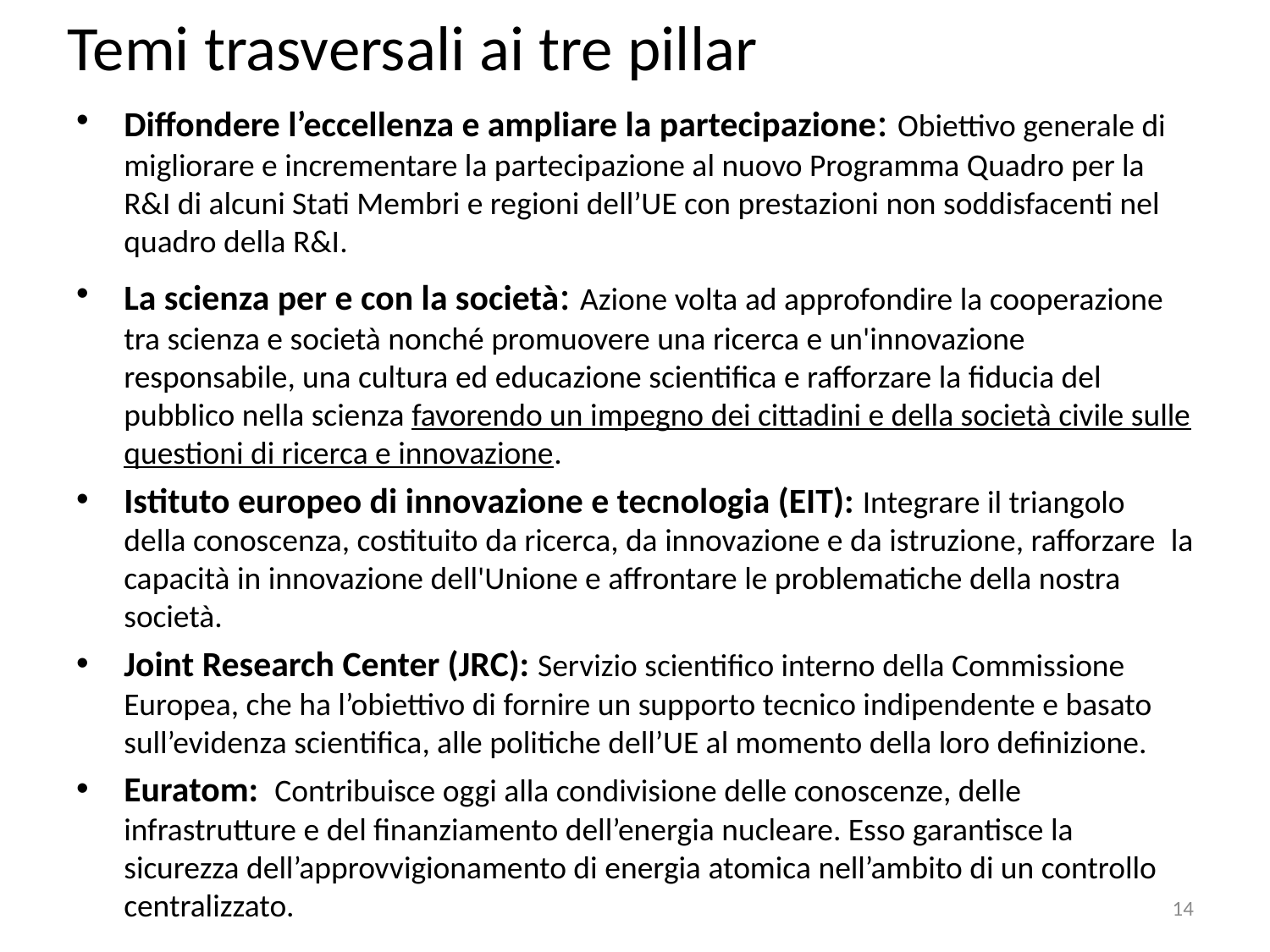

# Temi trasversali ai tre pillar
Diffondere l’eccellenza e ampliare la partecipazione: Obiettivo generale di migliorare e incrementare la partecipazione al nuovo Programma Quadro per la R&I di alcuni Stati Membri e regioni dell’UE con prestazioni non soddisfacenti nel quadro della R&I.
La scienza per e con la società: Azione volta ad approfondire la cooperazione tra scienza e società nonché promuovere una ricerca e un'innovazione responsabile, una cultura ed educazione scientifica e rafforzare la fiducia del pubblico nella scienza favorendo un impegno dei cittadini e della società civile sulle questioni di ricerca e innovazione.
Istituto europeo di innovazione e tecnologia (EIT): Integrare il triangolo della conoscenza, costituito da ricerca, da innovazione e da istruzione, rafforzare  la capacità in innovazione dell'Unione e affrontare le problematiche della nostra società.
Joint Research Center (JRC): Servizio scientifico interno della Commissione Europea, che ha l’obiettivo di fornire un supporto tecnico indipendente e basato sull’evidenza scientifica, alle politiche dell’UE al momento della loro definizione.
Euratom:  Contribuisce oggi alla condivisione delle conoscenze, delle infrastrutture e del finanziamento dell’energia nucleare. Esso garantisce la sicurezza dell’approvvigionamento di energia atomica nell’ambito di un controllo centralizzato.
14